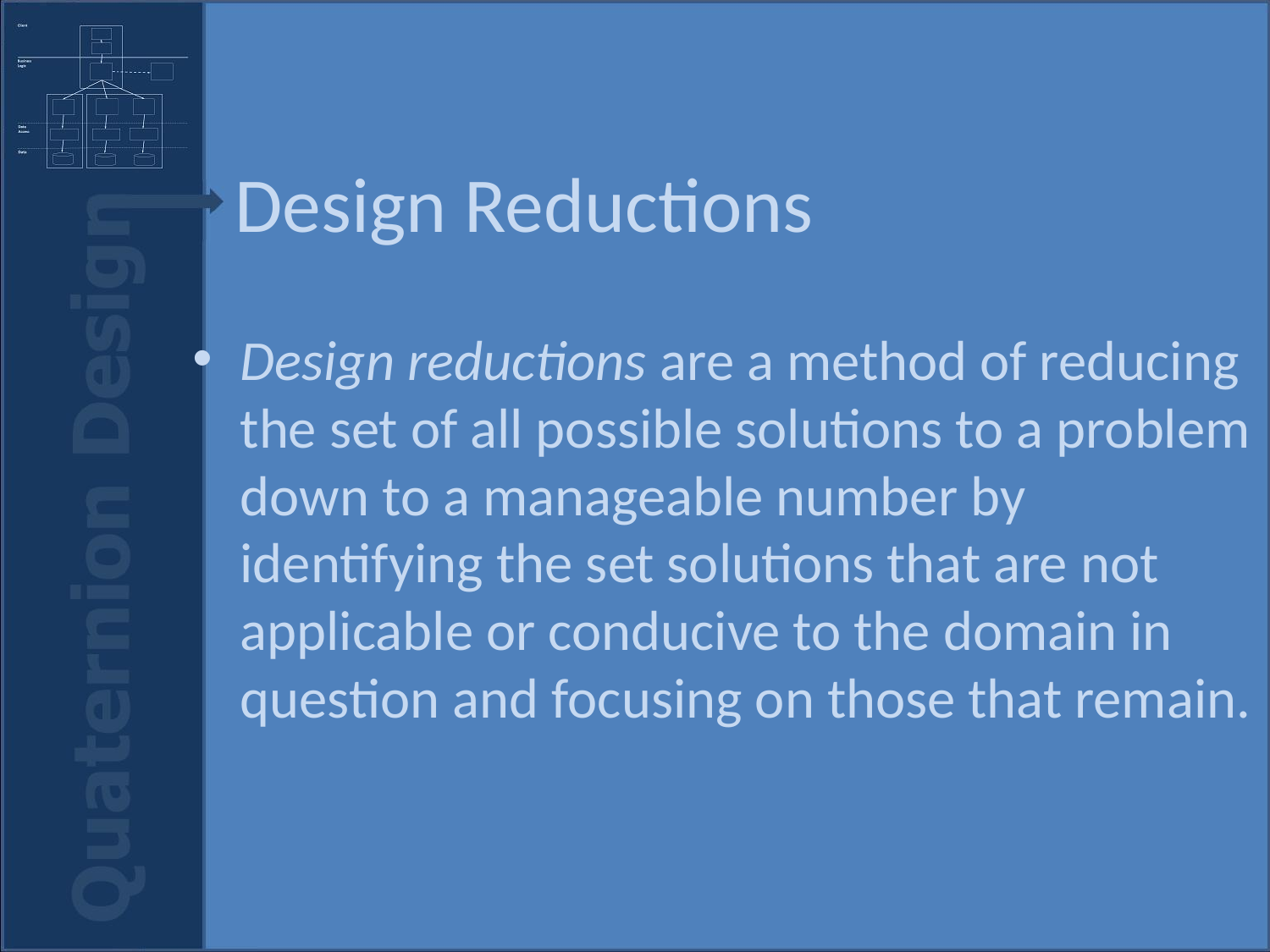

# Design Reductions
Design reductions are a method of reducing the set of all possible solutions to a problem down to a manageable number by identifying the set solutions that are not applicable or conducive to the domain in question and focusing on those that remain.